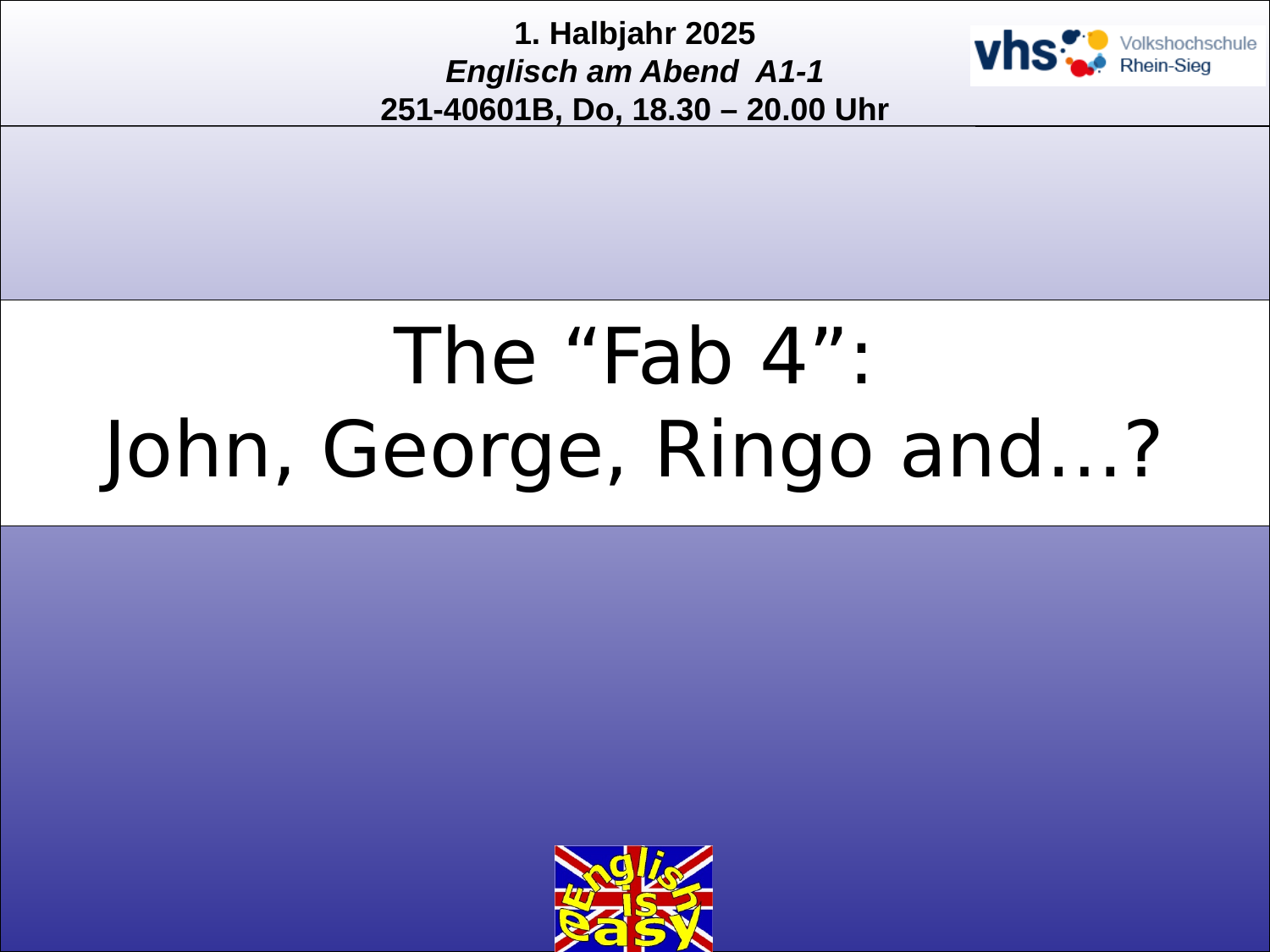

The “Fab 4”:
John, George, Ringo and…?